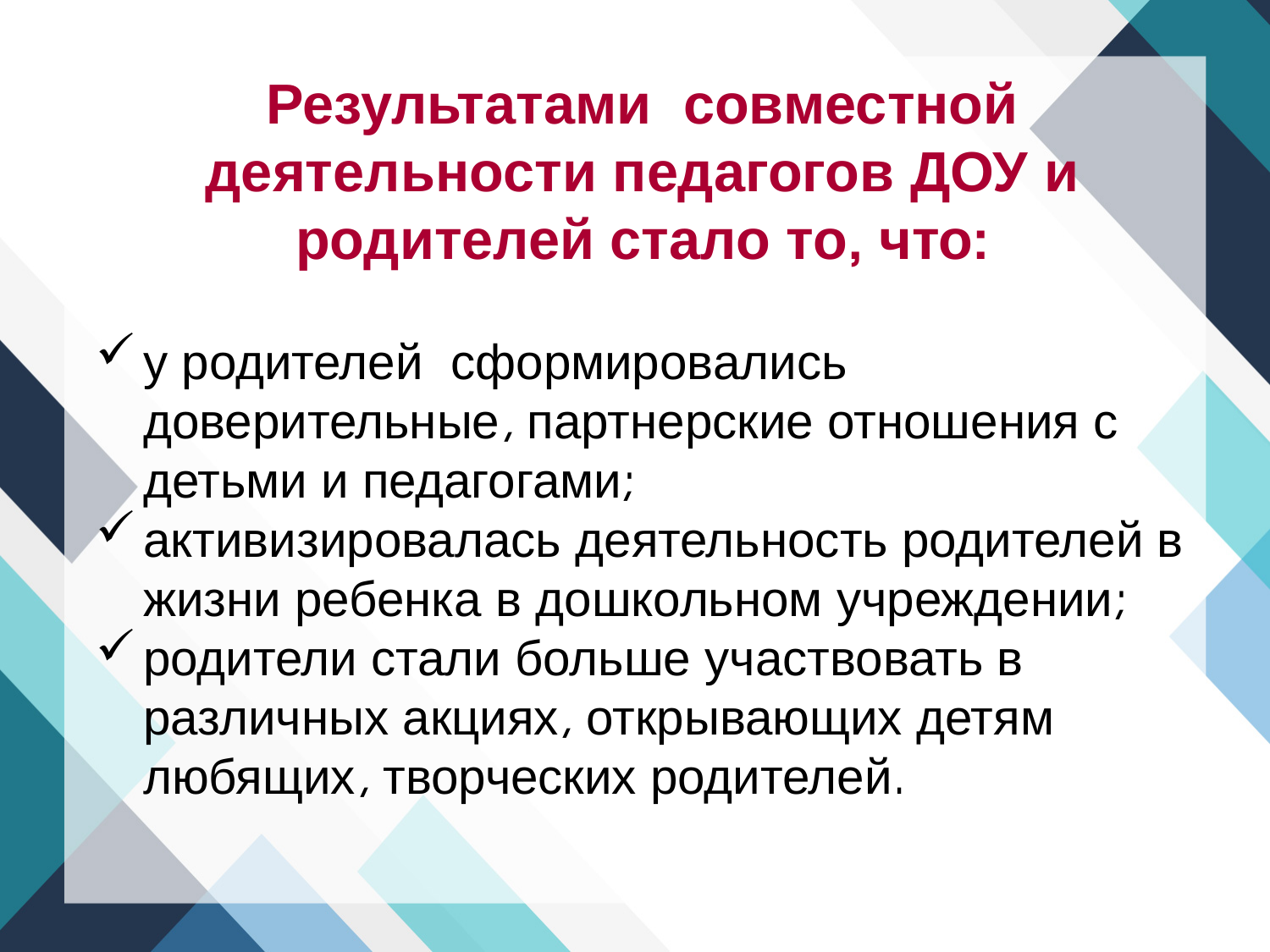

Результатами  совместной деятельности педагогов ДОУ и родителей стало то, что:

у родителей  сформировались доверительные, партнерские отношения с детьми и педагогами;
активизировалась деятельность родителей в жизни ребенка в дошкольном учреждении;
родители стали больше участвовать в различных акциях, открывающих детям любящих, творческих родителей.